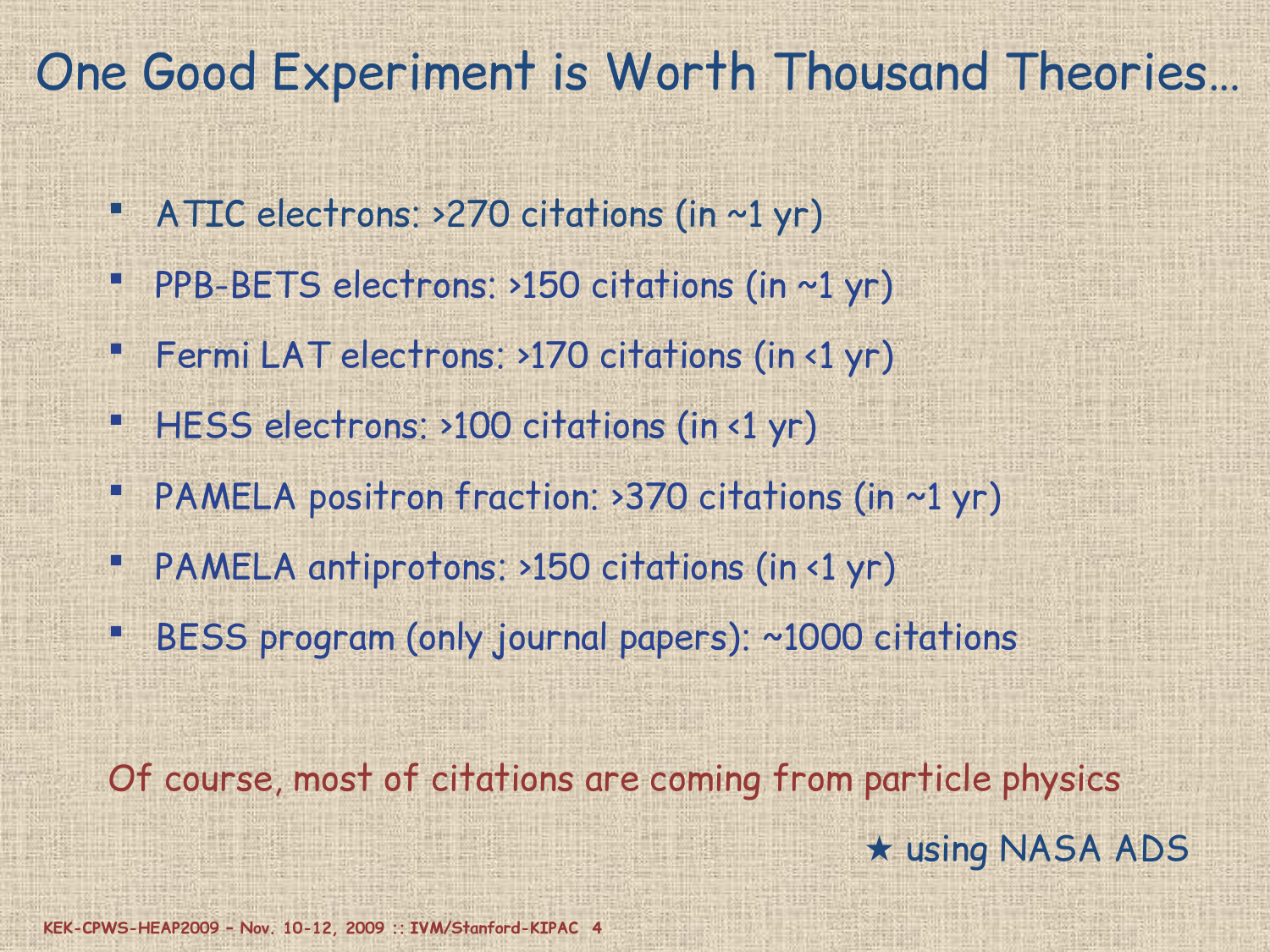

# One Good Experiment is Worth Thousand Theories…
ATIC electrons: >270 citations (in ~1 yr)
PPB-BETS electrons: >150 citations (in ~1 yr)
Fermi LAT electrons: >170 citations (in <1 yr)
HESS electrons: >100 citations (in <1 yr)
PAMELA positron fraction: >370 citations (in ~1 yr)
PAMELA antiprotons: >150 citations (in <1 yr)
BESS program (only journal papers): ~1000 citations

Of course, most of citations are coming from particle physics
★ using NASA ADS